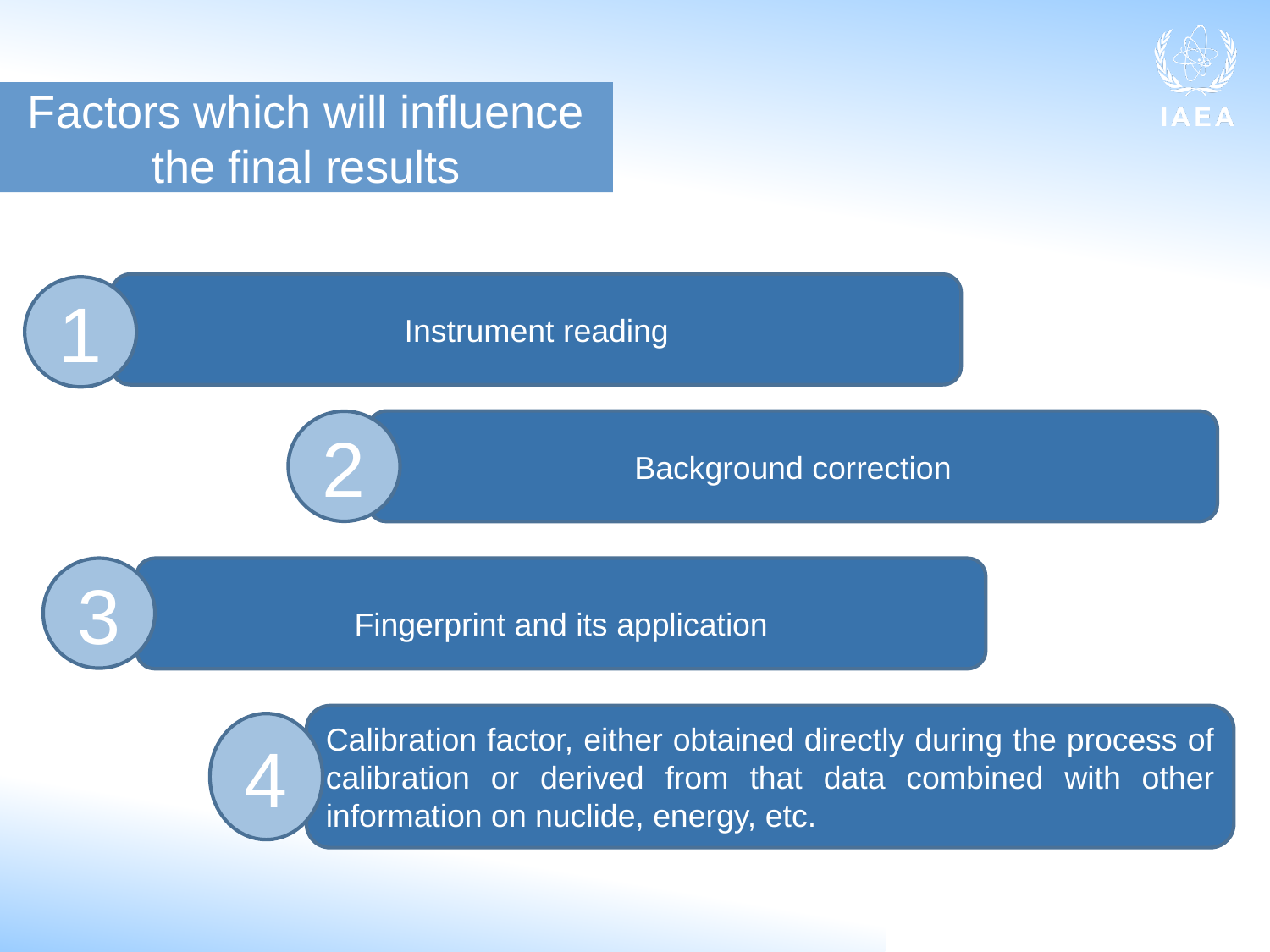

Factors which will influence the final results
Instrument reading
1
Background correction
2
3
Fingerprint and its application

Calibration factor, either obtained directly during the process of calibration or derived from that data combined with other information on nuclide, energy, etc.

4